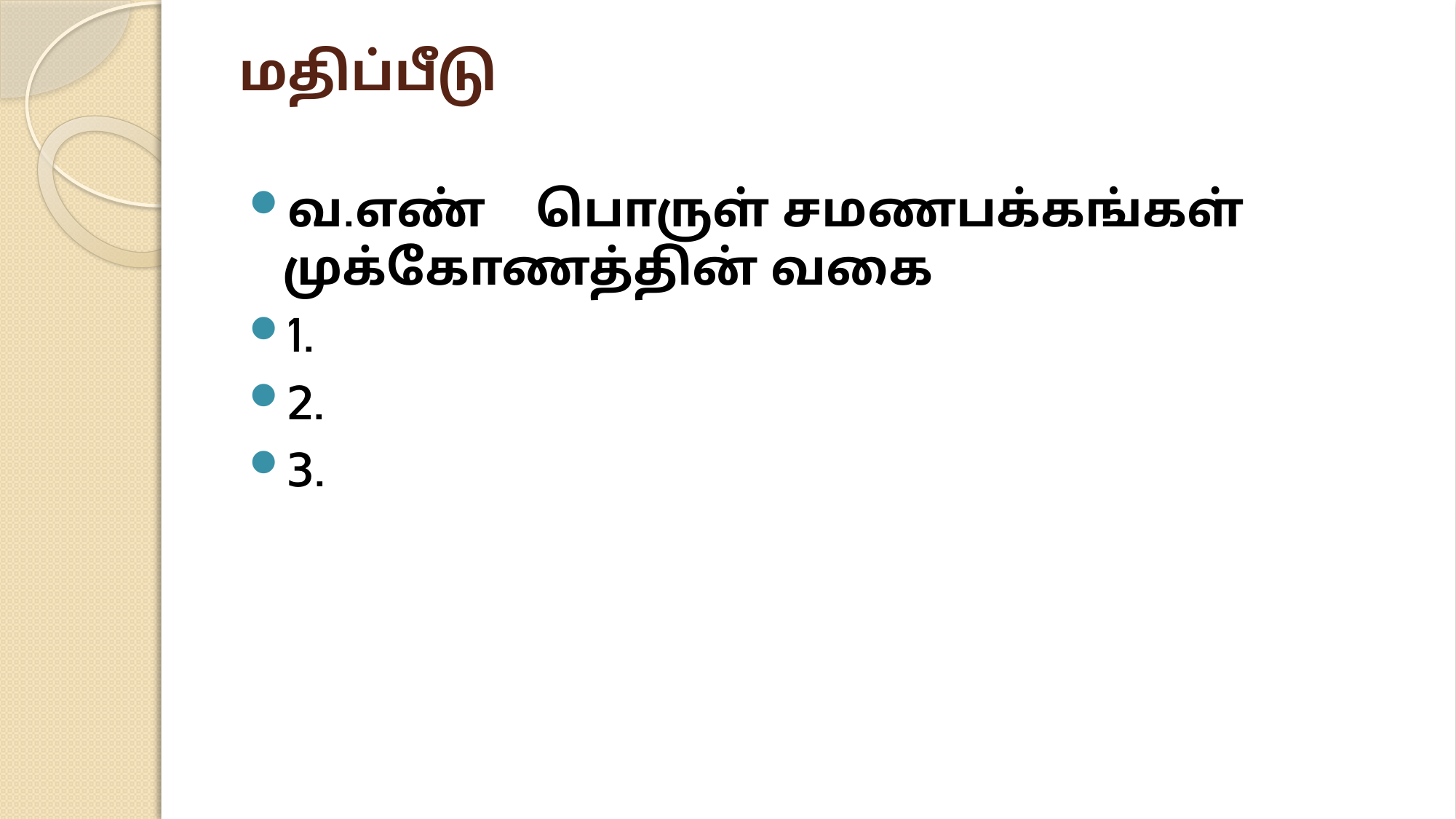

# மதிப்பீடு
வ.எண்    பொருள் சமணபக்கங்கள்   முக்கோணத்தின் வகை
1.
2.
3.